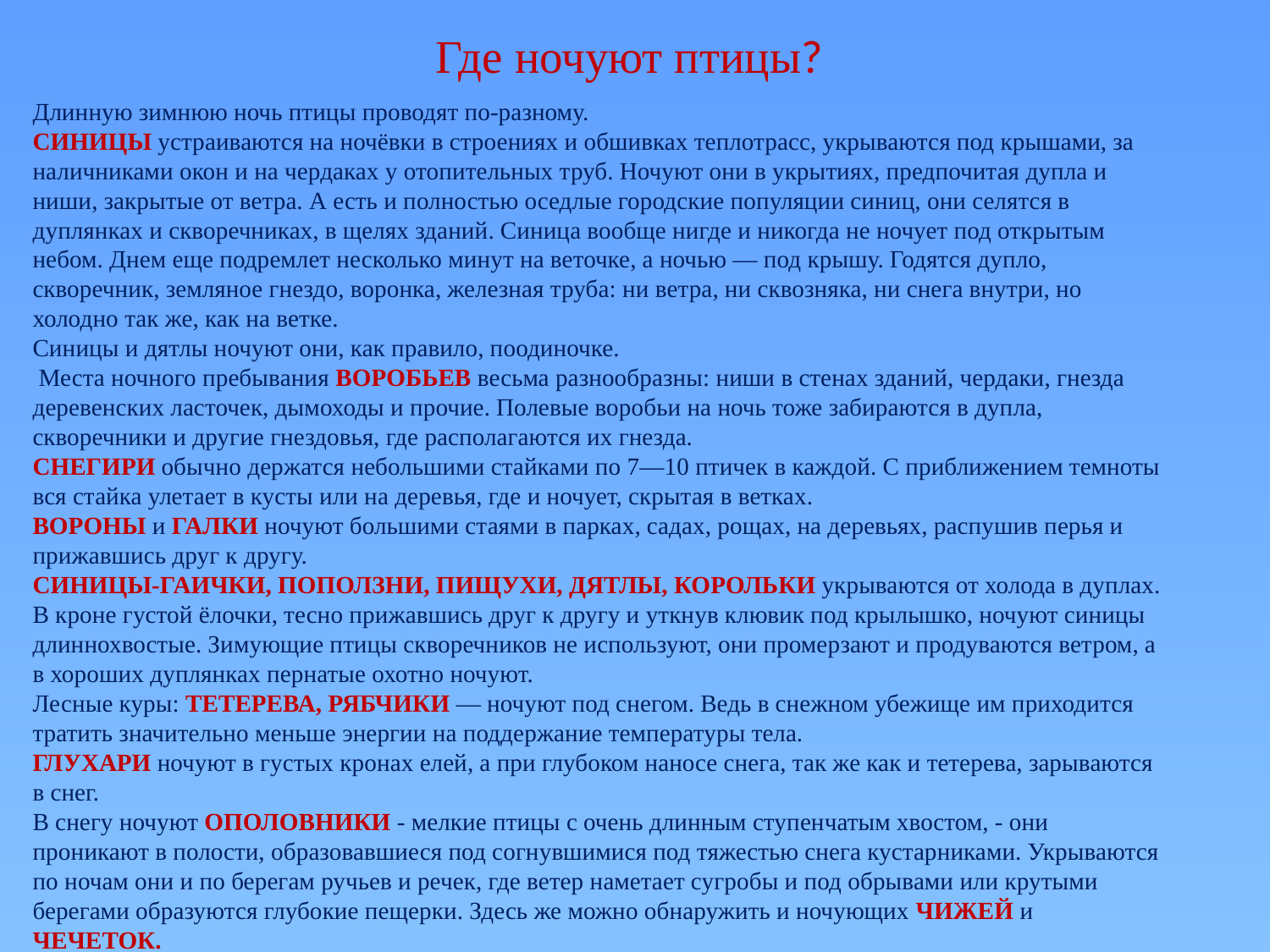

# Где ночуют птицы?
Длинную зимнюю ночь птицы проводят по-разному. 
СИНИЦЫ устраиваются на ночёвки в строениях и обшивках теплотрасс, укрываются под крышами, за наличниками окон и на чердаках у отопительных труб. Ночуют они в укрытиях, предпочитая дупла и ниши, закрытые от ветра. А есть и полностью оседлые городские популяции синиц, они селятся в дуплянках и скворечниках, в щелях зданий. Синица вообще нигде и никогда не ночует под открытым небом. Днем еще подремлет несколько минут на веточке, а ночью — под крышу. Годятся дупло, скворечник, земляное гнездо, воронка, железная труба: ни ветра, ни сквозняка, ни снега внутри, но холодно так же, как на ветке. 
Синицы и дятлы ночуют они, как правило, поодиночке.
 Места ночного пребывания ВОРОБЬЕВ весьма разнообразны: ниши в стенах зданий, чердаки, гнезда деревенских ласточек, дымоходы и прочие. Полевые воробьи на ночь тоже забираются в дупла, скворечники и другие гнездовья, где располагаются их гнезда.
СНЕГИРИ обычно держатся небольшими стайками по 7—10 птичек в каждой. С приближением темноты вся стайка улетает в кусты или на деревья, где и ночует, скрытая в ветках.
ВОРОНЫ и ГАЛКИ ночуют большими стаями в парках, садах, рощах, на деревьях, распушив перья и прижавшись друг к другу. 
СИНИЦЫ-ГАИЧКИ, ПОПОЛЗНИ, ПИЩУХИ, ДЯТЛЫ, КОРОЛЬКИ укрываются от холода в дуплах. В кроне густой ёлочки, тесно прижавшись друг к другу и уткнув клювик под крылышко, ночуют синицы длиннохвостые. Зимующие птицы скворечников не используют, они промерзают и продуваются ветром, а в хороших дуплянках пернатые охотно ночуют.
Лесные куры: ТЕТЕРЕВА, РЯБЧИКИ — ночуют под снегом. Ведь в снежном убежище им приходится тратить значительно меньше энергии на поддержание температуры тела.
ГЛУХАРИ ночуют в густых кронах елей, а при глубоком наносе снега, так же как и тетерева, зарываются в снег.
В снегу ночуют ОПОЛОВНИКИ - мелкие птицы с очень длинным ступенчатым хвостом, - они проникают в полости, образовавшиеся под согнувшимися под тяжестью снега кустарниками. Укрываются по ночам они и по берегам ручьев и речек, где ветер наметает сугробы и под обрывами или крутыми берегами образуются глубокие пещерки. Здесь же можно обнаружить и ночующих ЧИЖЕЙ и ЧЕЧЕТОК.